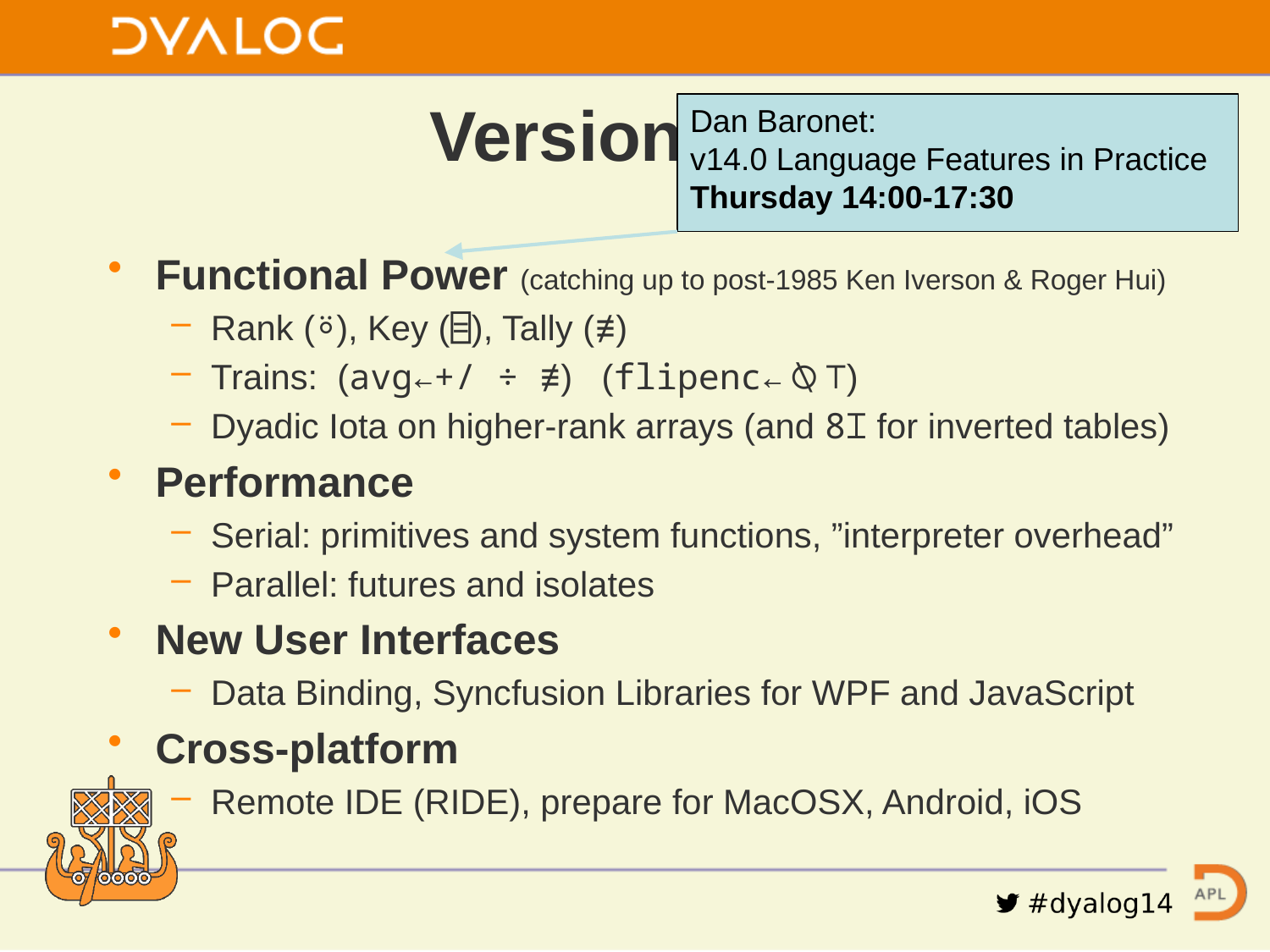

# Version 14.0
Dan Baronet:
v14.0 Language Features in Practice
Thursday 14:00-17:30
Functional Power (catching up to post-1985 Ken Iverson & Roger Hui)
Rank (⍤), Key (⌸), Tally (≢)
Trains:  (avg←+/ ÷ ≢)   (flipenc←⍉⊤)
Dyadic Iota on higher-rank arrays (and 8⌶ for inverted tables)
Performance
Serial: primitives and system functions, ”interpreter overhead”
Parallel: futures and isolates
New User Interfaces
Data Binding, Syncfusion Libraries for WPF and JavaScript
Cross-platform
Remote IDE (RIDE), prepare for MacOSX, Android, iOS